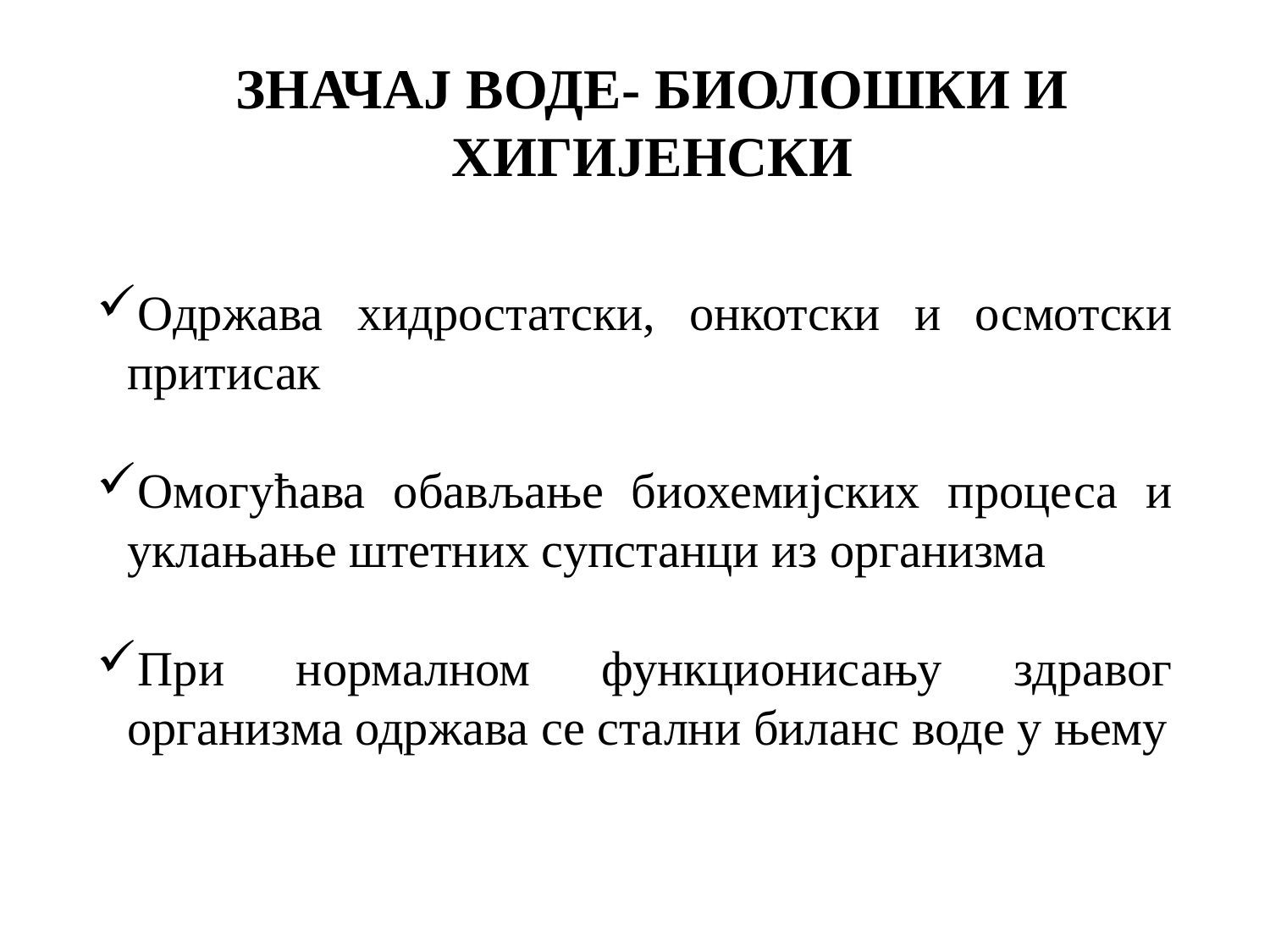

ЗНАЧАЈ ВОДЕ- БИОЛОШКИ И ХИГИЈЕНСКИ
Одржава хидростатски, онкотски и осмотски притисак

Омогућава обављање биохемијских процеса и уклањање штетних супстанци из организма

При нормалном функционисању здравог организма одржава се стални биланс воде у њему